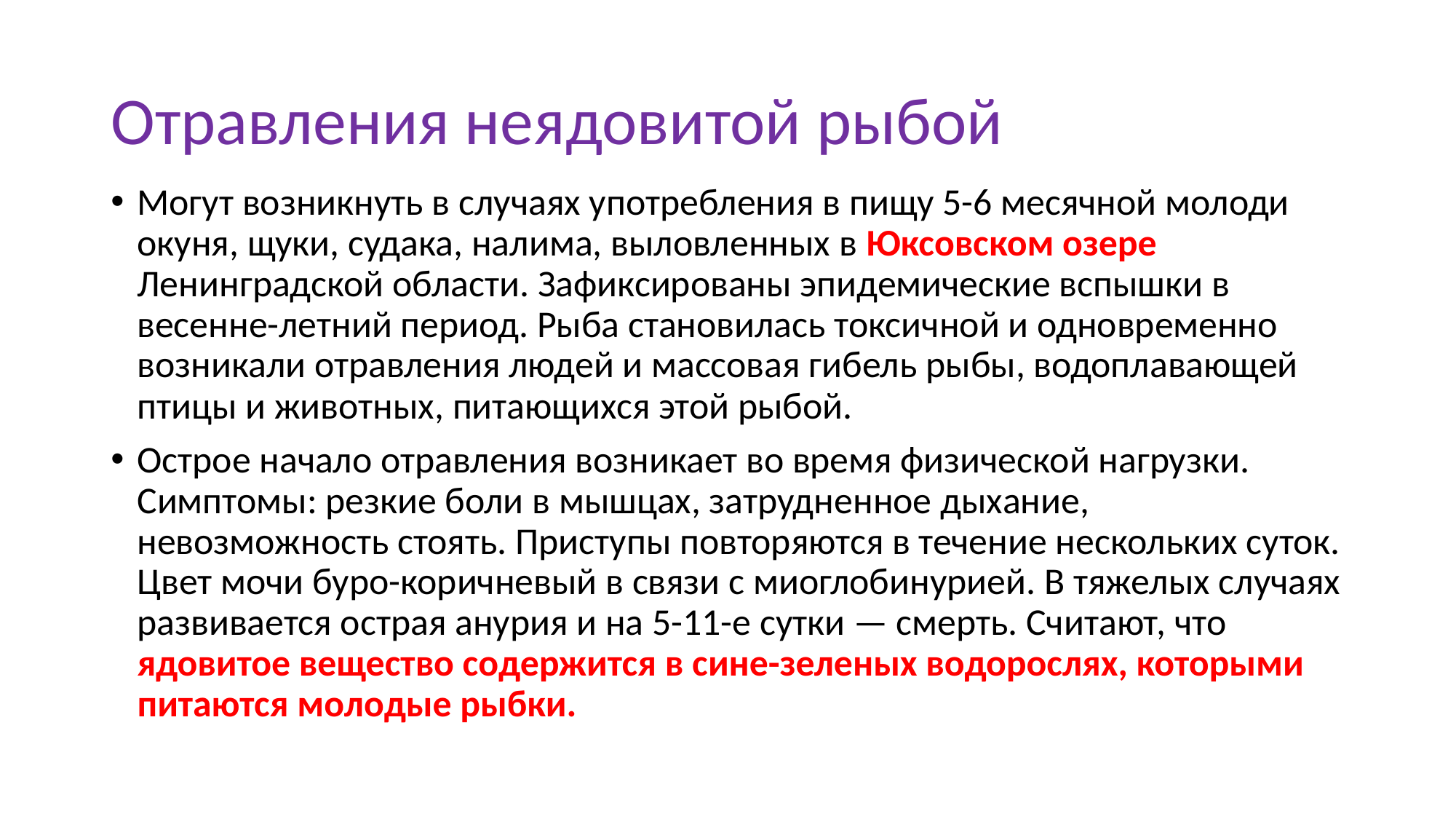

# Отравления неядовитой рыбой
Могут возникнуть в случаях употребления в пищу 5-6 месячной молоди окуня, щуки, судака, налима, выловленных в Юксовском озере Ленинградской области. Зафиксированы эпидемические вспышки в весенне-летний период. Рыба становилась токсичной и одновременно возникали отравления людей и массовая гибель рыбы, водоплавающей птицы и животных, питающихся этой рыбой.
Острое начало отравления возникает во время физической нагрузки. Симптомы: резкие боли в мышцах, затрудненное дыхание, невозможность стоять. Приступы повторяются в течение нескольких суток. Цвет мочи буро-коричневый в связи с миоглобинурией. В тяжелых случаях развивается острая анурия и на 5-11-е сутки — смерть. Считают, что ядовитое вещество содержится в сине-зеленых водорослях, которыми питаются молодые рыбки.